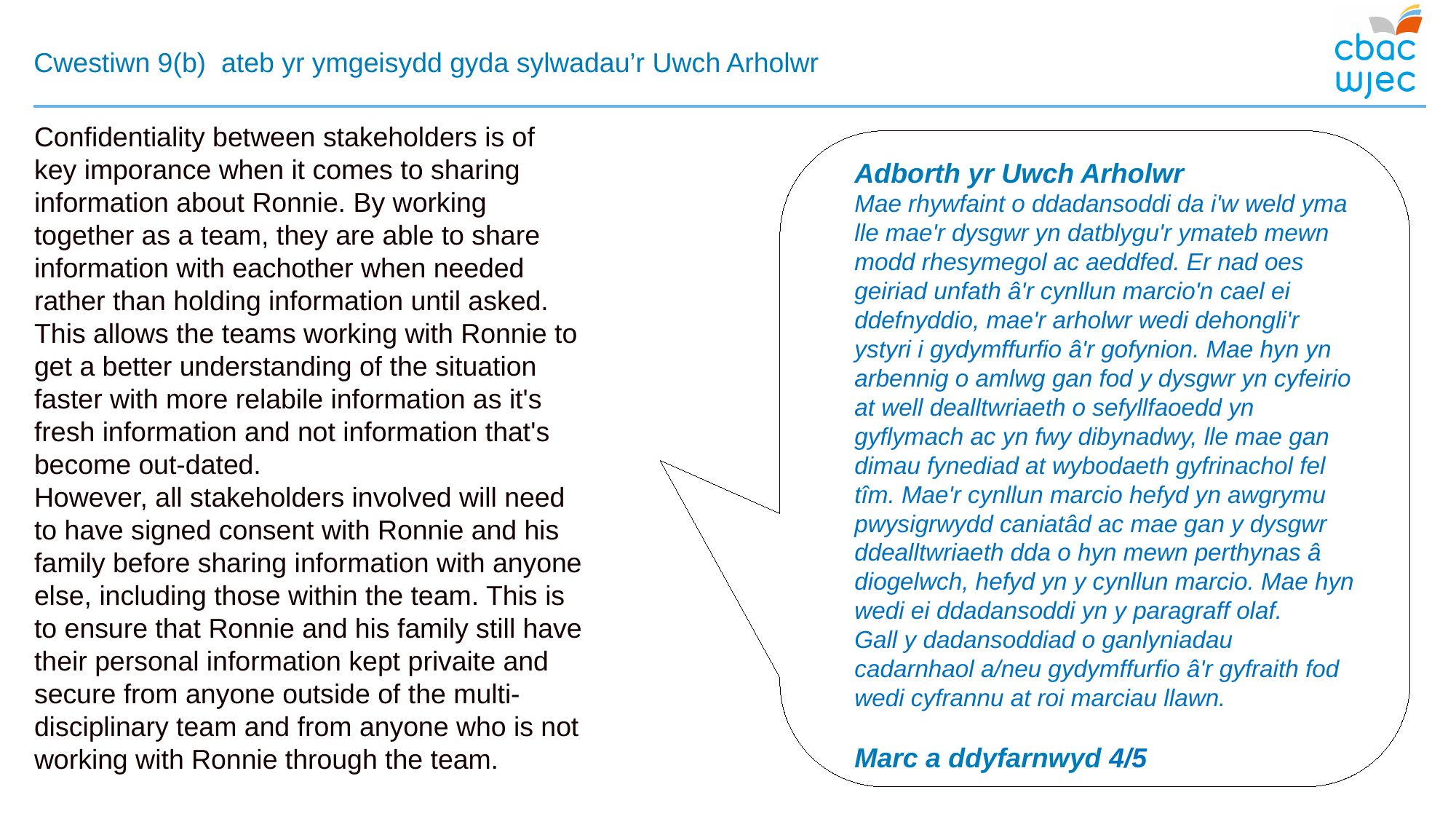

# Cwestiwn 9(b)  ateb yr ymgeisydd gyda sylwadau’r Uwch Arholwr
Confidentiality between stakeholders is of key imporance when it comes to sharing information about Ronnie. By working together as a team, they are able to share information with eachother when needed rather than holding information until asked. This allows the teams working with Ronnie to get a better understanding of the situation faster with more relabile information as it's fresh information and not information that's become out-dated.
However, all stakeholders involved will need to have signed consent with Ronnie and his family before sharing information with anyone else, including those within the team. This is to ensure that Ronnie and his family still have their personal information kept privaite and secure from anyone outside of the multi-disciplinary team and from anyone who is not working with Ronnie through the team.

Adborth yr Uwch Arholwr
Mae rhywfaint o ddadansoddi da i'w weld yma lle mae'r dysgwr yn datblygu'r ymateb mewn modd rhesymegol ac aeddfed. Er nad oes geiriad unfath â'r cynllun marcio'n cael ei ddefnyddio, mae'r arholwr wedi dehongli'r ystyri i gydymffurfio â'r gofynion. Mae hyn yn arbennig o amlwg gan fod y dysgwr yn cyfeirio at well dealltwriaeth o sefyllfaoedd yn gyflymach ac yn fwy dibynadwy, lle mae gan dimau fynediad at wybodaeth gyfrinachol fel tîm. Mae'r cynllun marcio hefyd yn awgrymu pwysigrwydd caniatâd ac mae gan y dysgwr ddealltwriaeth dda o hyn mewn perthynas â diogelwch, hefyd yn y cynllun marcio. Mae hyn wedi ei ddadansoddi yn y paragraff olaf.
Gall y dadansoddiad o ganlyniadau cadarnhaol a/neu gydymffurfio â'r gyfraith fod wedi cyfrannu at roi marciau llawn.
Marc a ddyfarnwyd 4/5